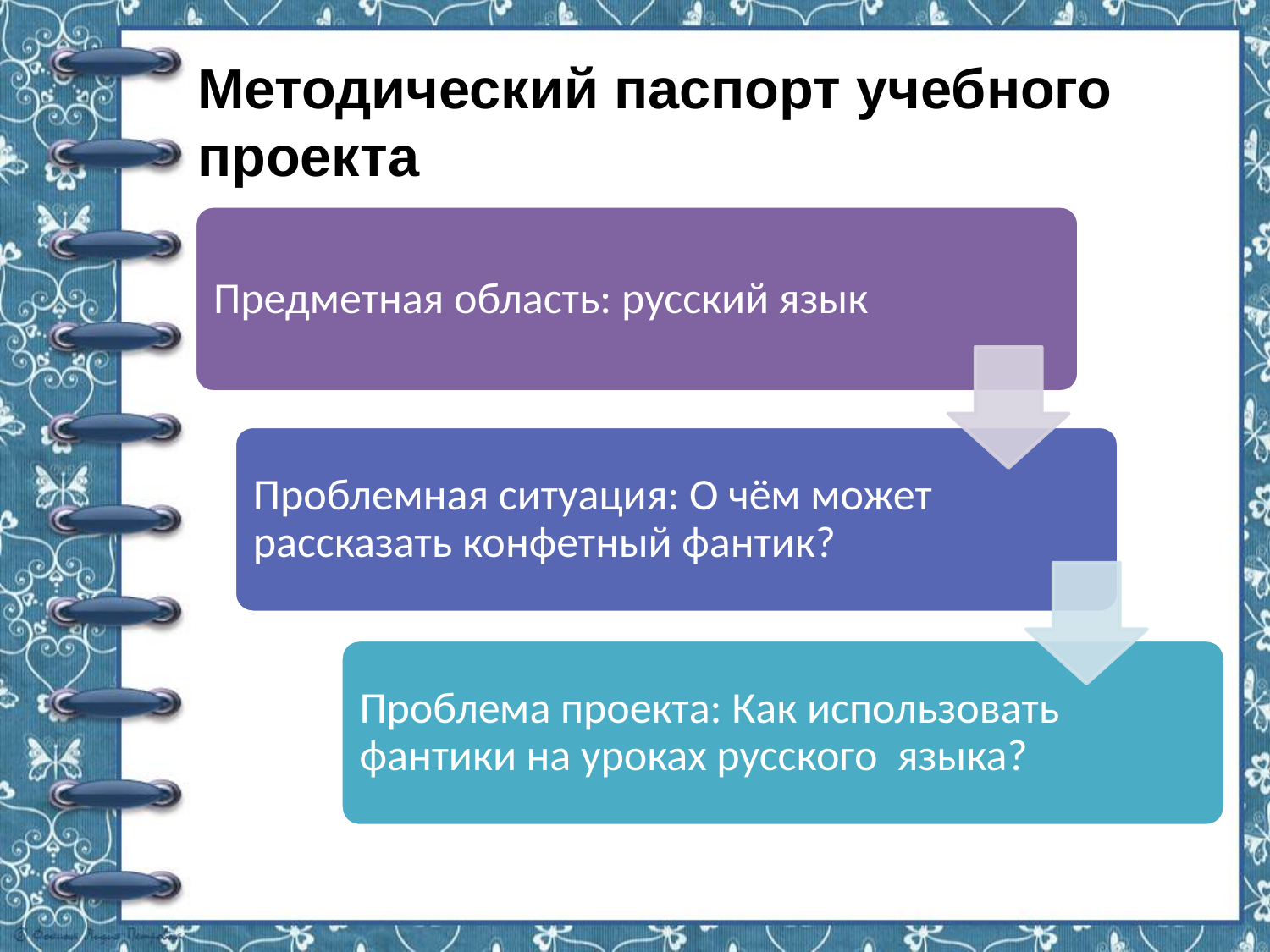

# Методический паспорт учебного проекта

Предметная область: русский язык
Проблемная ситуация: О чём может рассказать конфетный фантик?
Проблема проекта: Как использовать фантики на уроках русского  языка?